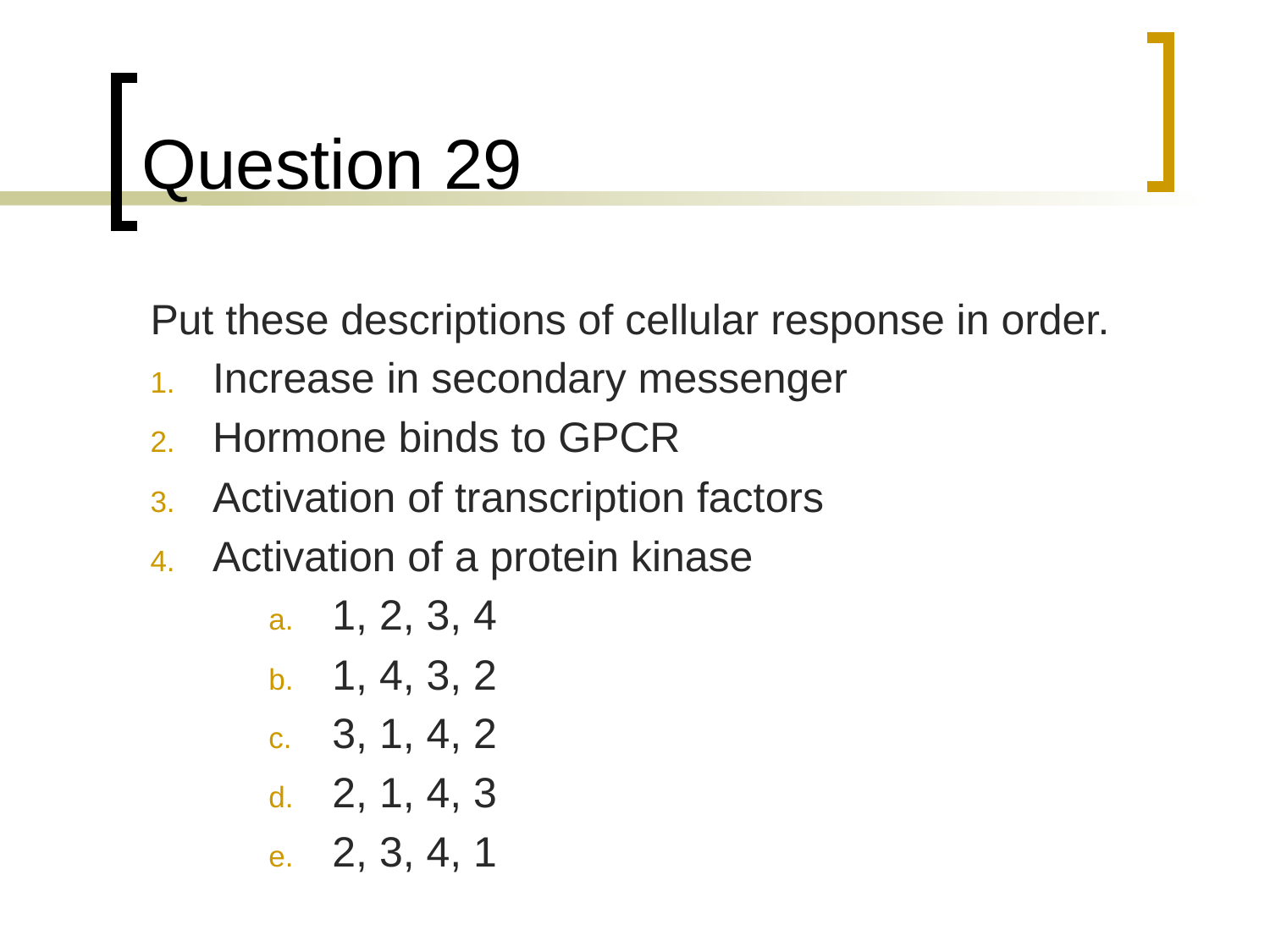

# Question 29
Put these descriptions of cellular response in order.
Increase in secondary messenger
Hormone binds to GPCR
Activation of transcription factors
Activation of a protein kinase
1, 2, 3, 4
1, 4, 3, 2
3, 1, 4, 2
2, 1, 4, 3
2, 3, 4, 1